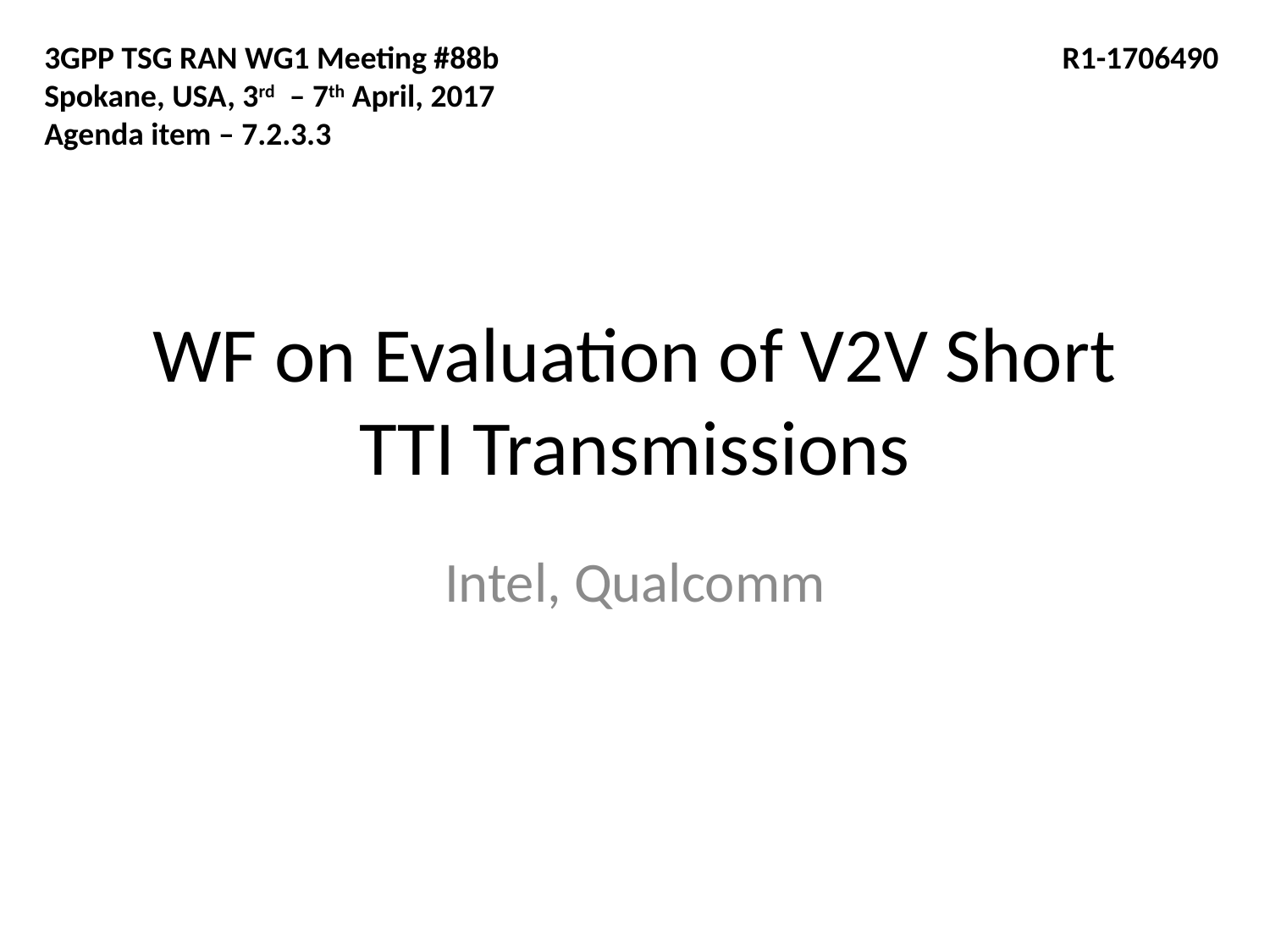

3GPP TSG RAN WG1 Meeting #88b				                  R1-1706490
Spokane, USA, 3rd  – 7th April, 2017
Agenda item – 7.2.3.3
# WF on Evaluation of V2V Short TTI Transmissions
Intel, Qualcomm